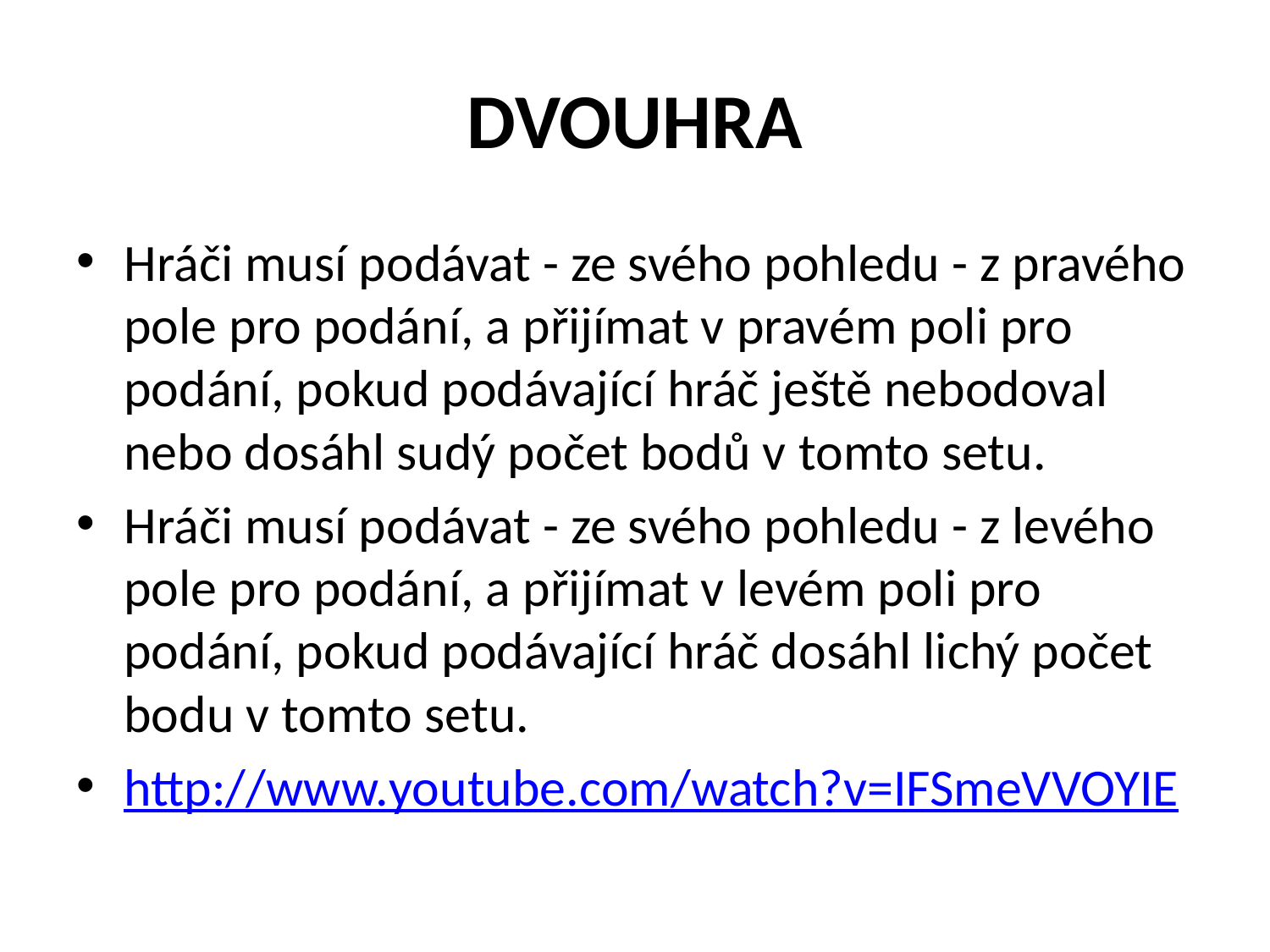

# DVOUHRA
Hráči musí podávat - ze svého pohledu - z pravého pole pro podání, a přijímat v pravém poli pro podání, pokud podávající hráč ještě nebodoval nebo dosáhl sudý počet bodů v tomto setu.
Hráči musí podávat - ze svého pohledu - z levého pole pro podání, a přijímat v levém poli pro podání, pokud podávající hráč dosáhl lichý počet bodu v tomto setu.
http://www.youtube.com/watch?v=IFSmeVVOYIE